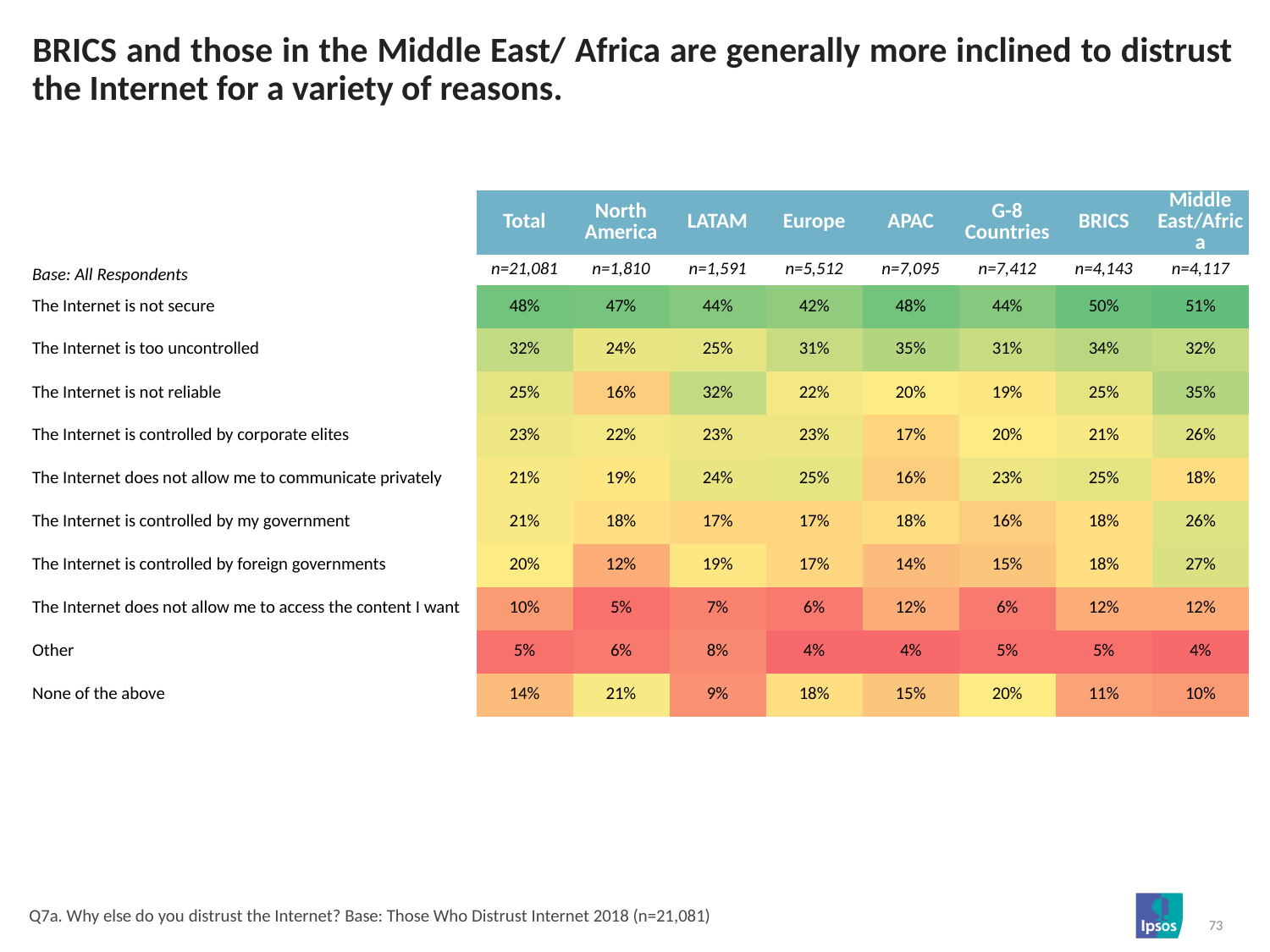

# BRICS and those in the Middle East/ Africa are generally more inclined to distrust the Internet for a variety of reasons.
|  | Total | North America | LATAM | Europe | APAC | G-8 Countries | BRICS | Middle East/Africa |
| --- | --- | --- | --- | --- | --- | --- | --- | --- |
| Base: All Respondents | n=21,081 | n=1,810 | n=1,591 | n=5,512 | n=7,095 | n=7,412 | n=4,143 | n=4,117 |
| The Internet is not secure | 48% | 47% | 44% | 42% | 48% | 44% | 50% | 51% |
| The Internet is too uncontrolled | 32% | 24% | 25% | 31% | 35% | 31% | 34% | 32% |
| The Internet is not reliable | 25% | 16% | 32% | 22% | 20% | 19% | 25% | 35% |
| The Internet is controlled by corporate elites | 23% | 22% | 23% | 23% | 17% | 20% | 21% | 26% |
| The Internet does not allow me to communicate privately | 21% | 19% | 24% | 25% | 16% | 23% | 25% | 18% |
| The Internet is controlled by my government | 21% | 18% | 17% | 17% | 18% | 16% | 18% | 26% |
| The Internet is controlled by foreign governments | 20% | 12% | 19% | 17% | 14% | 15% | 18% | 27% |
| The Internet does not allow me to access the content I want | 10% | 5% | 7% | 6% | 12% | 6% | 12% | 12% |
| Other | 5% | 6% | 8% | 4% | 4% | 5% | 5% | 4% |
| None of the above | 14% | 21% | 9% | 18% | 15% | 20% | 11% | 10% |
Q7a. Why else do you distrust the Internet? Base: Those Who Distrust Internet 2018 (n=21,081)